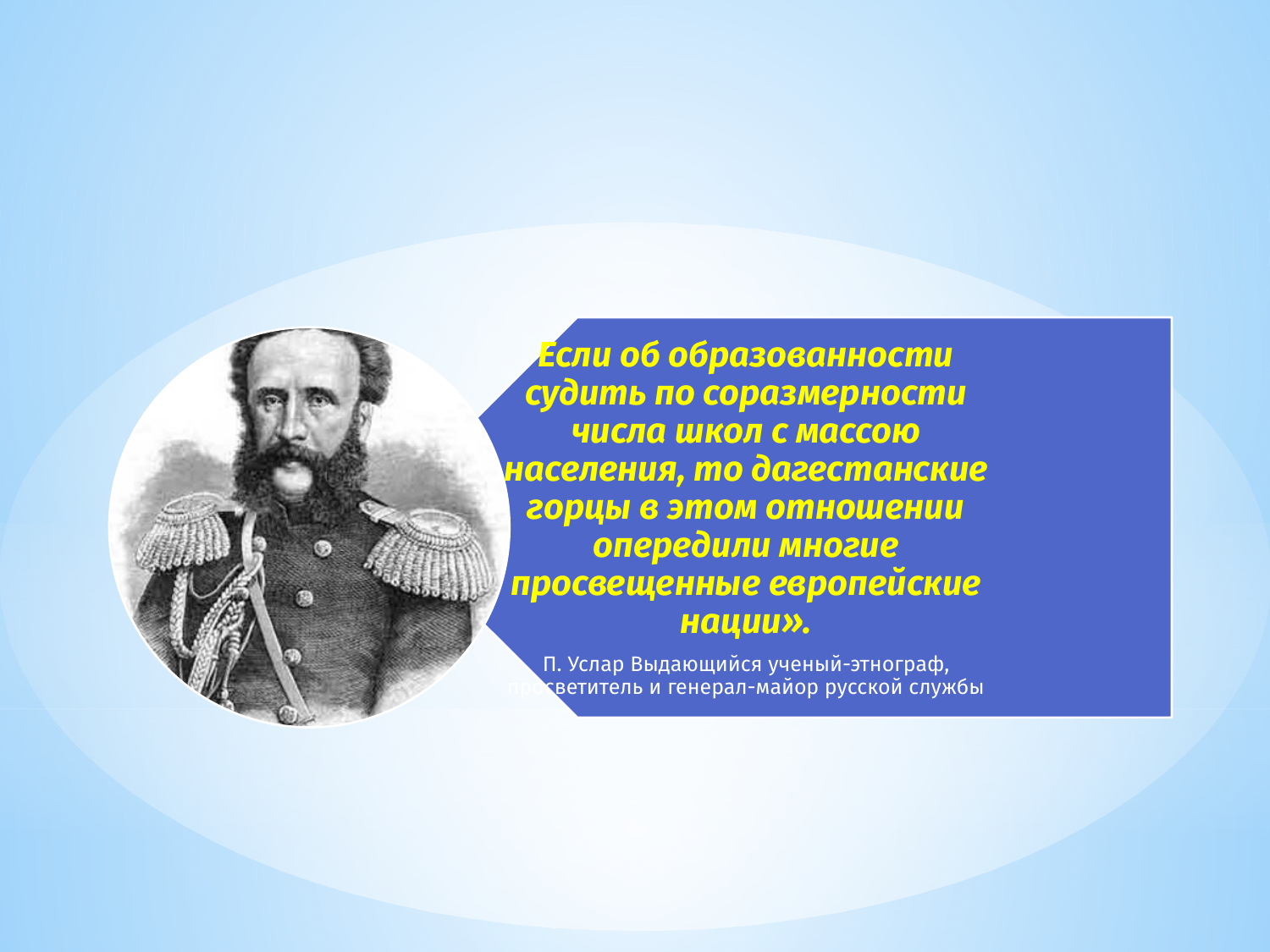

Если об образованности судить по соразмерности числа школ с массою населения, то дагестанские горцы в этом отношении опередили многие просвещенные европейские нации».
П. Услар Выдающийся ученый-этнограф, просветитель и генерал-майор русской службы